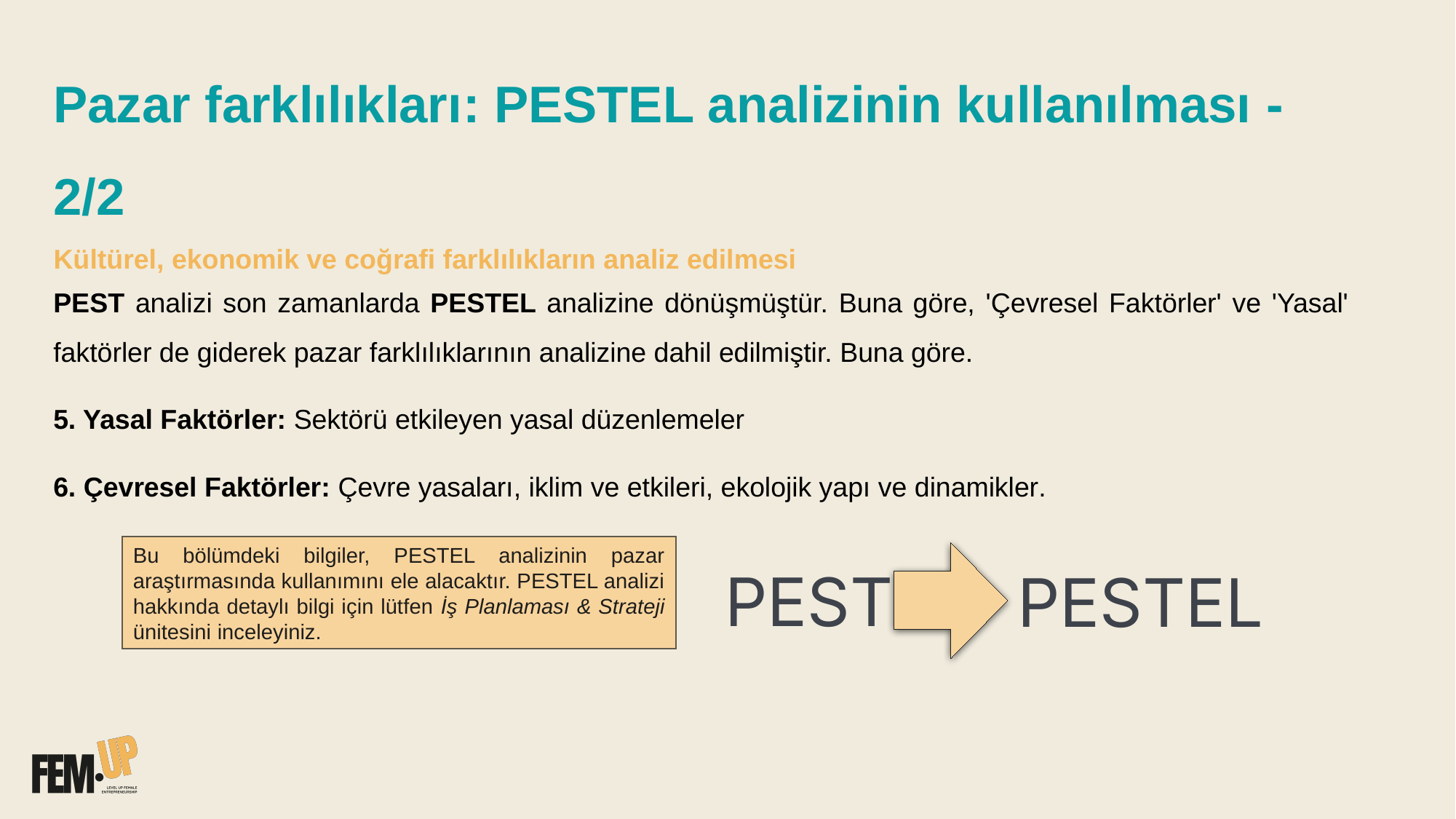

Pazar farklılıkları: PESTEL analizinin kullanılması - 2/2
Kültürel, ekonomik ve coğrafi farklılıkların analiz edilmesi
PEST analizi son zamanlarda PESTEL analizine dönüşmüştür. Buna göre, 'Çevresel Faktörler' ve 'Yasal' faktörler de giderek pazar farklılıklarının analizine dahil edilmiştir. Buna göre.
5. Yasal Faktörler: Sektörü etkileyen yasal düzenlemeler
6. Çevresel Faktörler: Çevre yasaları, iklim ve etkileri, ekolojik yapı ve dinamikler.
Bu bölümdeki bilgiler, PESTEL analizinin pazar araştırmasında kullanımını ele alacaktır. PESTEL analizi hakkında detaylı bilgi için lütfen İş Planlaması & Strateji ünitesini inceleyiniz.

PEST
PESTEL